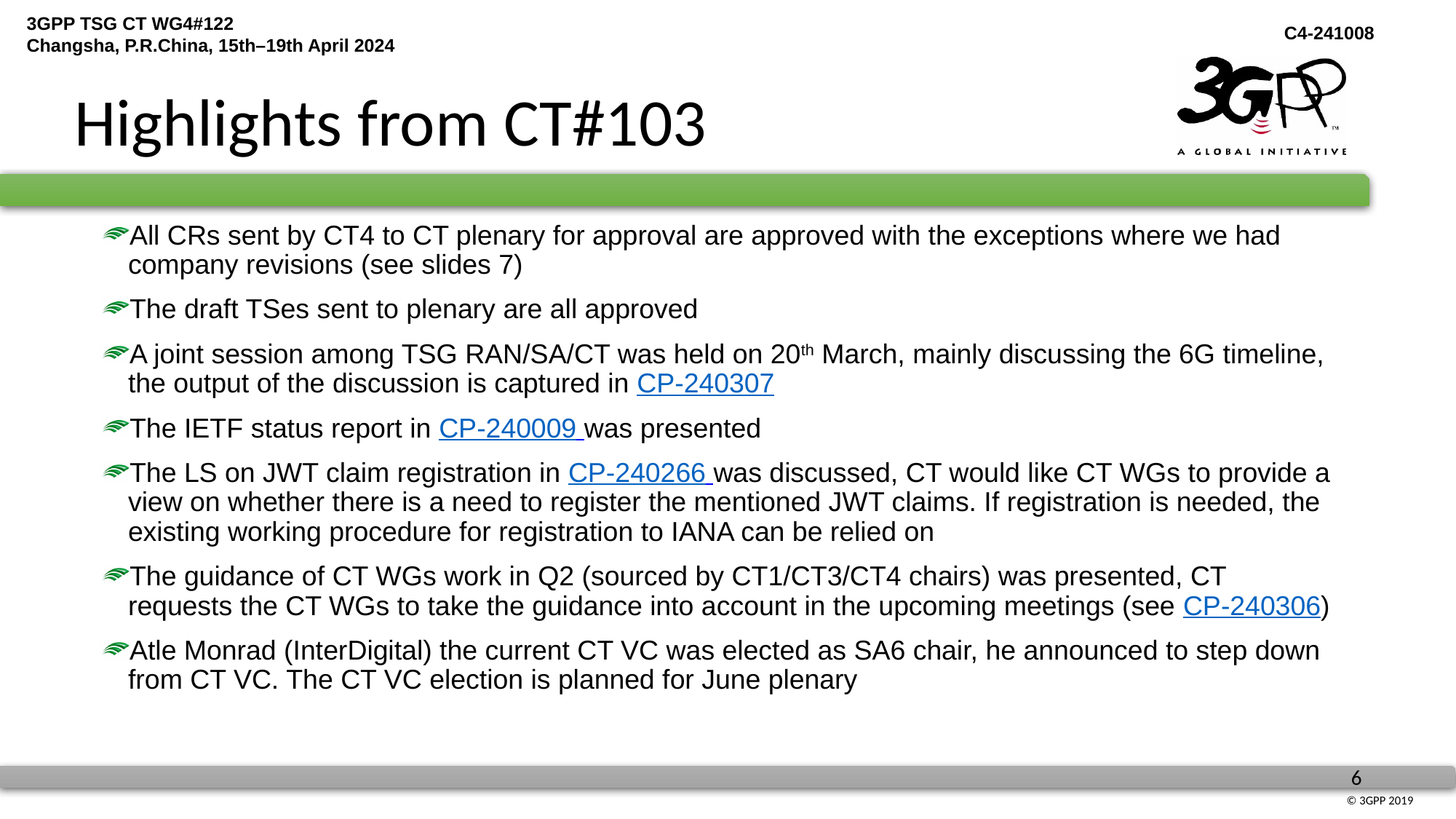

# Highlights from CT#103
All CRs sent by CT4 to CT plenary for approval are approved with the exceptions where we had company revisions (see slides 7)
The draft TSes sent to plenary are all approved
A joint session among TSG RAN/SA/CT was held on 20th March, mainly discussing the 6G timeline, the output of the discussion is captured in CP-240307
The IETF status report in CP-240009 was presented
The LS on JWT claim registration in CP-240266 was discussed, CT would like CT WGs to provide a view on whether there is a need to register the mentioned JWT claims. If registration is needed, the existing working procedure for registration to IANA can be relied on
The guidance of CT WGs work in Q2 (sourced by CT1/CT3/CT4 chairs) was presented, CT requests the CT WGs to take the guidance into account in the upcoming meetings (see CP-240306)
Atle Monrad (InterDigital) the current CT VC was elected as SA6 chair, he announced to step down from CT VC. The CT VC election is planned for June plenary